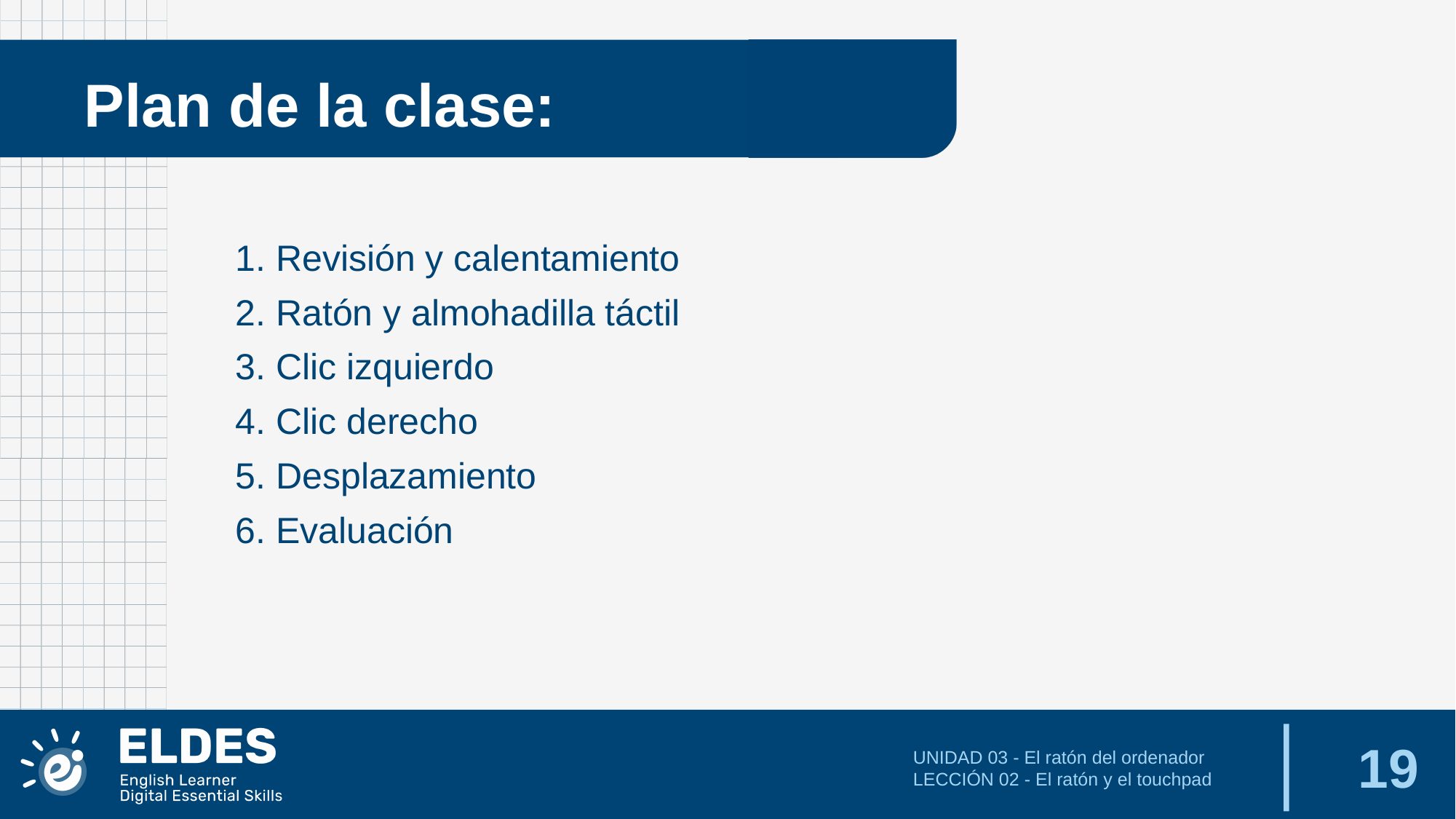

Plan de la clase:
Revisión y calentamiento
Ratón y almohadilla táctil
Clic izquierdo
Clic derecho
Desplazamiento
Evaluación
19

UNIDAD 03 - El ratón del ordenador
LECCIÓN 02 - El ratón y el touchpad